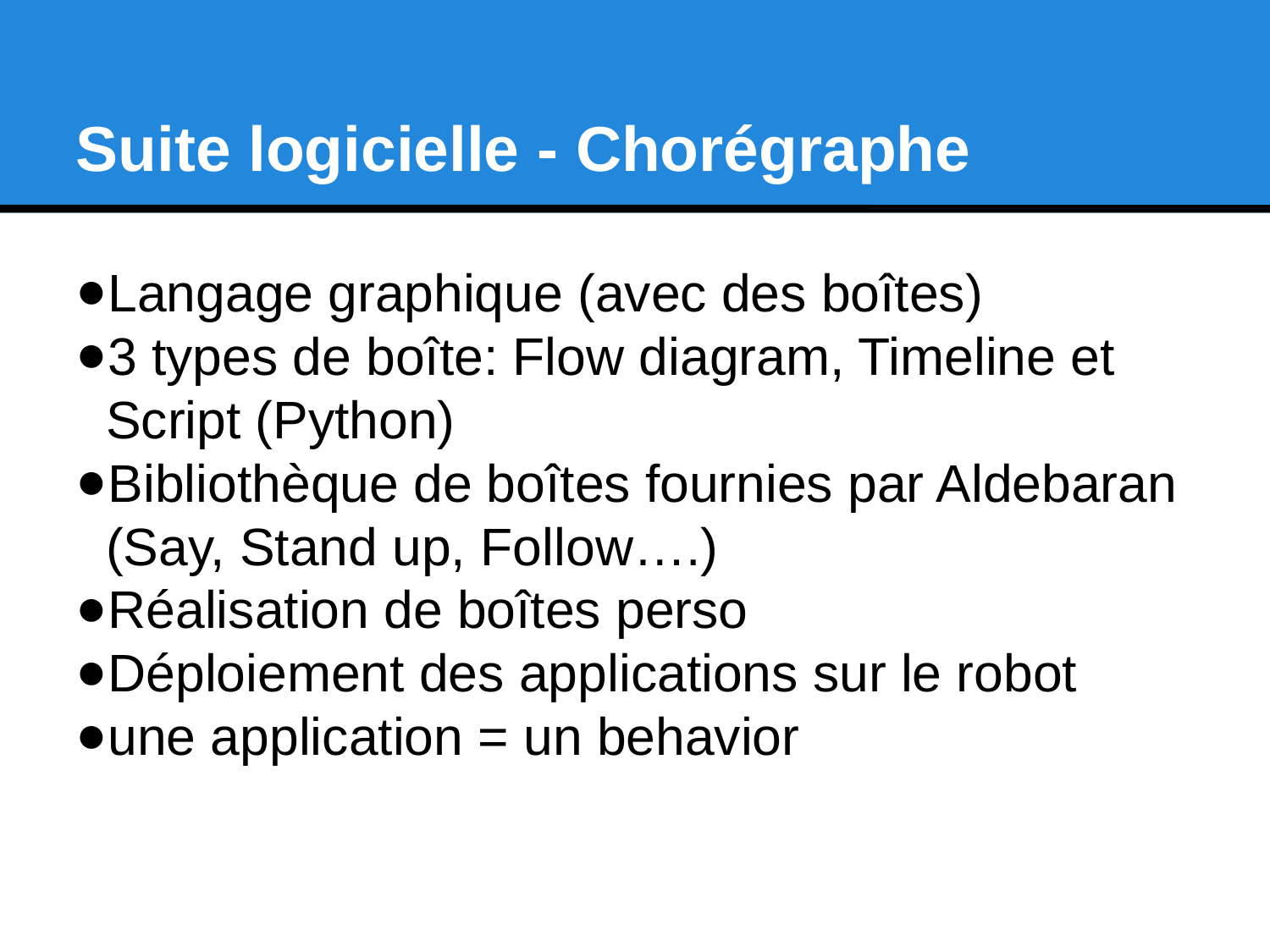

Suite logicielle - Chorégraphe
Langage graphique (avec des boîtes)
3 types de boîte: Flow diagram, Timeline et Script (Python)
Bibliothèque de boîtes fournies par Aldebaran (Say, Stand up, Follow….)
Réalisation de boîtes perso
Déploiement des applications sur le robot
une application = un behavior